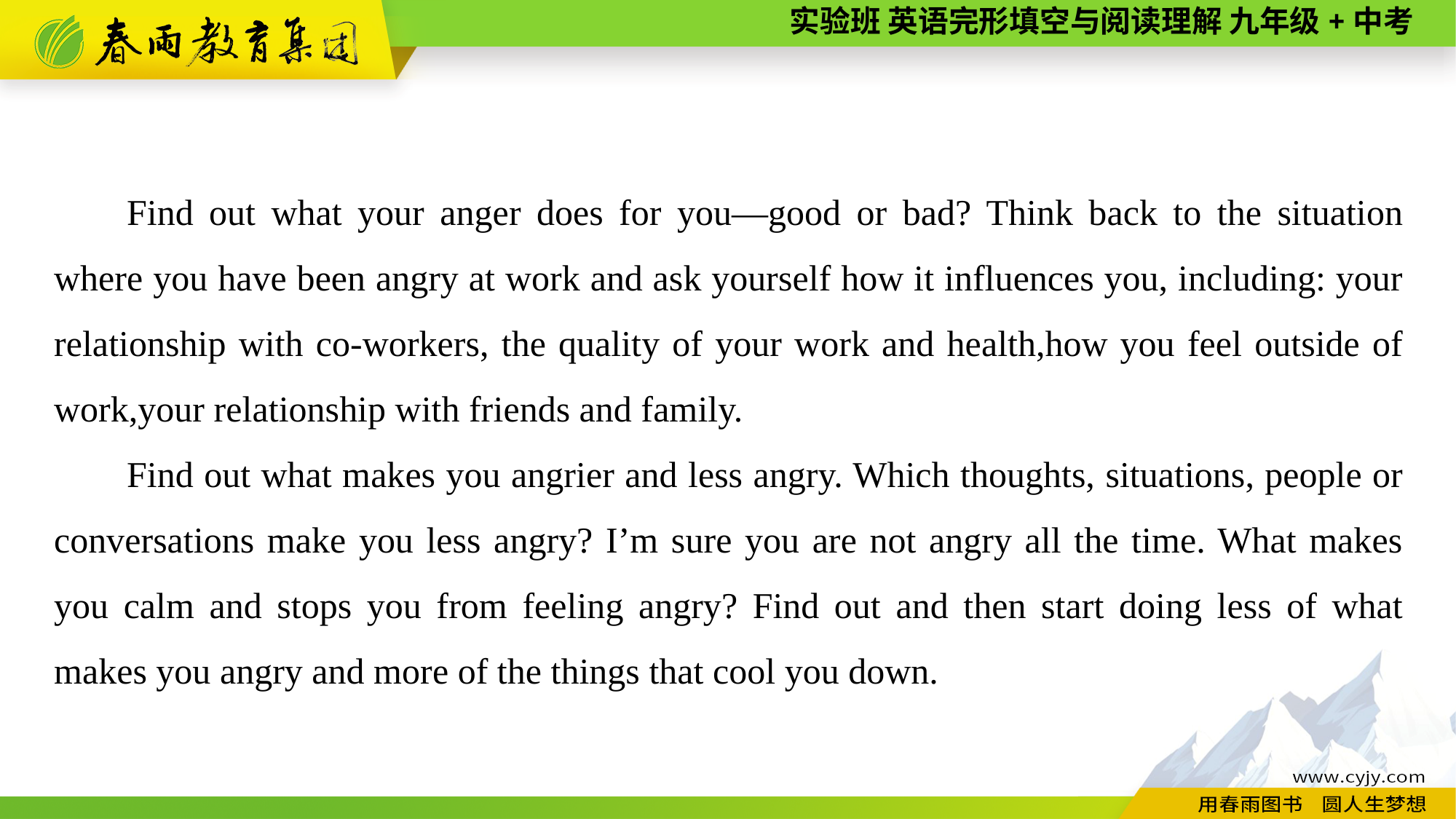

Find out what your anger does for you—good or bad? Think back to the situation where you have been angry at work and ask yourself how it influences you, including: your relationship with co-workers, the quality of your work and health,how you feel outside of work,your relationship with friends and family.
Find out what makes you angrier and less angry. Which thoughts, situations, people or conversations make you less angry? I’m sure you are not angry all the time. What makes you calm and stops you from feeling angry? Find out and then start doing less of what makes you angry and more of the things that cool you down.